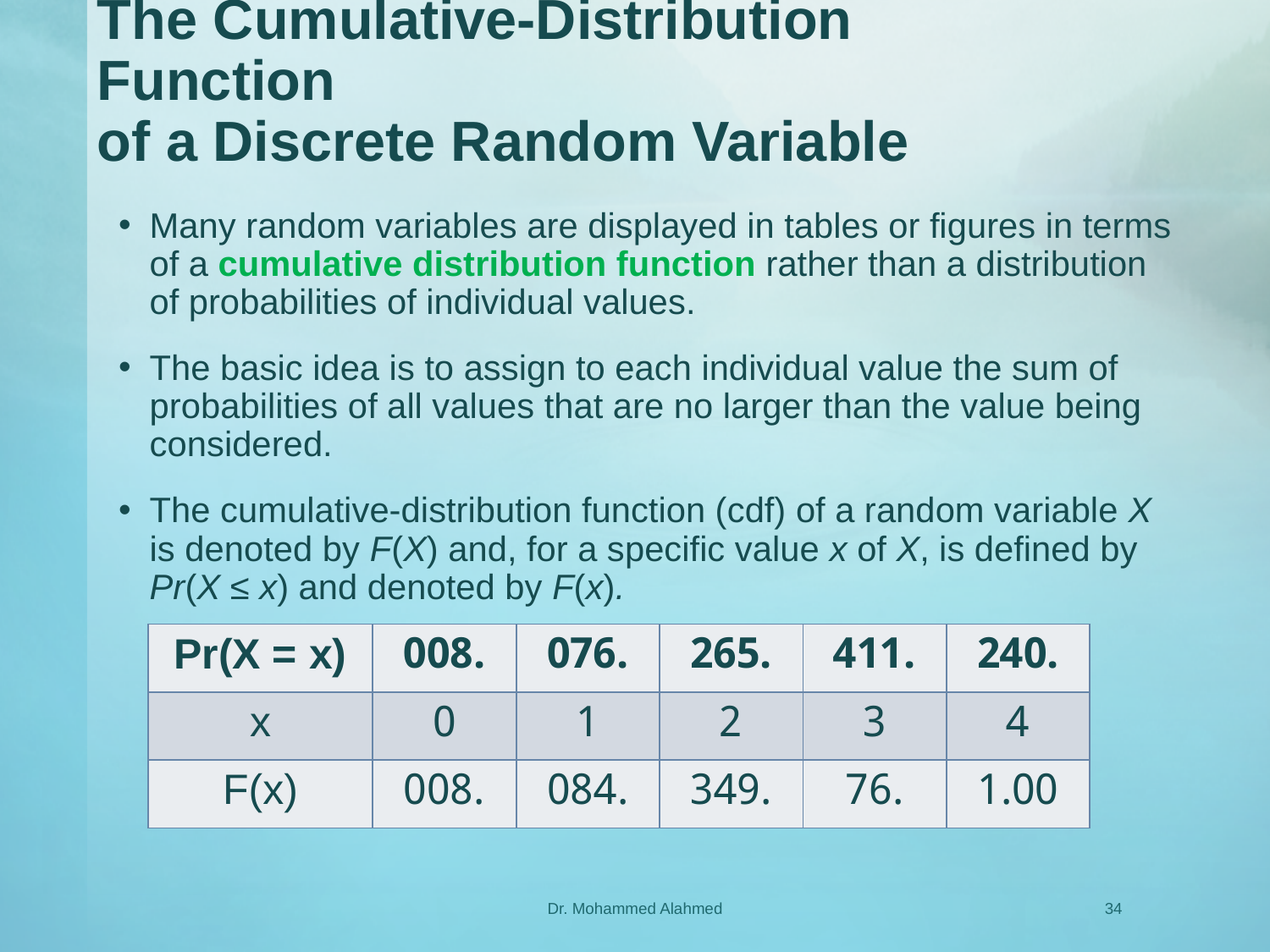

# The Cumulative-Distribution Function of a Discrete Random Variable
Many random variables are displayed in tables or figures in terms of a cumulative distribution function rather than a distribution of probabilities of individual values.
The basic idea is to assign to each individual value the sum of probabilities of all values that are no larger than the value being considered.
The cumulative-distribution function (cdf) of a random variable X is denoted by F(X) and, for a specific value x of X, is defined by Pr(X ≤ x) and denoted by F(x).
| Pr(X = x) | .008 | .076 | .265 | .411 | .240 |
| --- | --- | --- | --- | --- | --- |
| x | 0 | 1 | 2 | 3 | 4 |
| F(x) | .008 | .084 | .349 | .76 | 1.00 |
Dr. Mohammed Alahmed
34